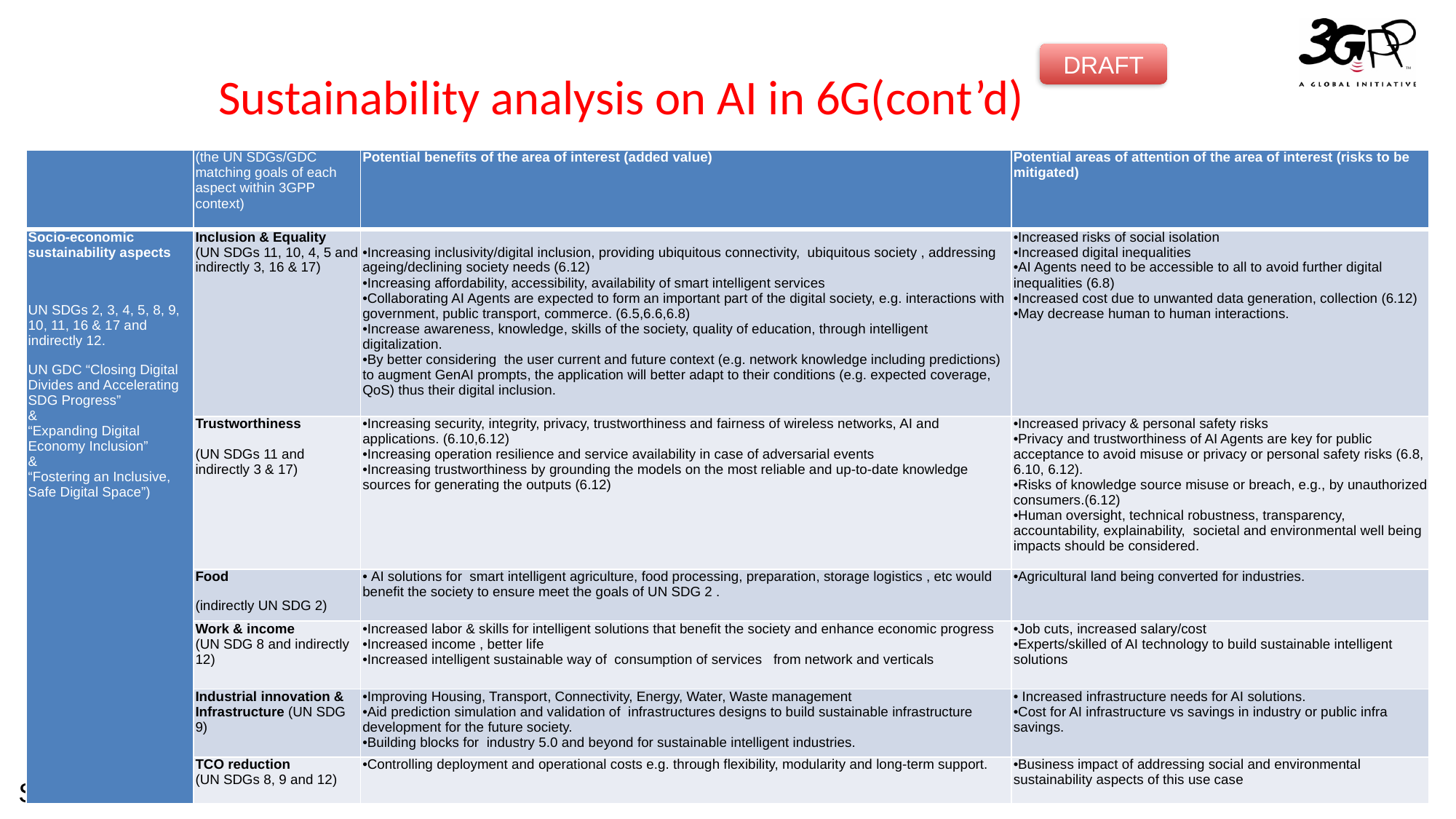

# Sustainability analysis on AI in 6G(cont’d)
DRAFT
|  | (the UN SDGs/GDC matching goals of each aspect within 3GPP context) | Potential benefits of the area of interest (added value) | Potential areas of attention of the area of interest (risks to be mitigated) |
| --- | --- | --- | --- |
| Socio-economic sustainability aspects UN SDGs 2, 3, 4, 5, 8, 9, 10, 11, 16 & 17 and indirectly 12. UN GDC “Closing Digital Divides and Accelerating SDG Progress” & “Expanding Digital Economy Inclusion” & “Fostering an Inclusive, Safe Digital Space”) | Inclusion & Equality (UN SDGs 11, 10, 4, 5 and indirectly 3, 16 & 17) | Increasing inclusivity/digital inclusion, providing ubiquitous connectivity, ubiquitous society , addressing ageing/declining society needs (6.12) Increasing affordability, accessibility, availability of smart intelligent services Collaborating AI Agents are expected to form an important part of the digital society, e.g. interactions with government, public transport, commerce. (6.5,6.6,6.8) Increase awareness, knowledge, skills of the society, quality of education, through intelligent digitalization. By better considering the user current and future context (e.g. network knowledge including predictions) to augment GenAI prompts, the application will better adapt to their conditions (e.g. expected coverage, QoS) thus their digital inclusion. | Increased risks of social isolation Increased digital inequalities AI Agents need to be accessible to all to avoid further digital inequalities (6.8) Increased cost due to unwanted data generation, collection (6.12) May decrease human to human interactions. |
|  | Trustworthiness (UN SDGs 11 and indirectly 3 & 17) | Increasing security, integrity, privacy, trustworthiness and fairness of wireless networks, AI and applications. (6.10,6.12) Increasing operation resilience and service availability in case of adversarial events Increasing trustworthiness by grounding the models on the most reliable and up-to-date knowledge sources for generating the outputs (6.12) | Increased privacy & personal safety risks Privacy and trustworthiness of AI Agents are key for public acceptance to avoid misuse or privacy or personal safety risks (6.8, 6.10, 6.12). Risks of knowledge source misuse or breach, e.g., by unauthorized consumers.(6.12) Human oversight, technical robustness, transparency, accountability, explainability, societal and environmental well being impacts should be considered. |
|  | Food (indirectly UN SDG 2) | AI solutions for smart intelligent agriculture, food processing, preparation, storage logistics , etc would benefit the society to ensure meet the goals of UN SDG 2 . | Agricultural land being converted for industries. |
|  | Work & income (UN SDG 8 and indirectly 12) | Increased labor & skills for intelligent solutions that benefit the society and enhance economic progress Increased income , better life Increased intelligent sustainable way of consumption of services from network and verticals | Job cuts, increased salary/cost Experts/skilled of AI technology to build sustainable intelligent solutions |
|  | Industrial innovation & Infrastructure (UN SDG 9) | Improving Housing, Transport, Connectivity, Energy, Water, Waste management Aid prediction simulation and validation of infrastructures designs to build sustainable infrastructure development for the future society. Building blocks for industry 5.0 and beyond for sustainable intelligent industries. | Increased infrastructure needs for AI solutions. Cost for AI infrastructure vs savings in industry or public infra savings. |
|  | TCO reduction (UN SDGs 8, 9 and 12) | Controlling deployment and operational costs e.g. through flexibility, modularity and long-term support. | Business impact of addressing social and environmental sustainability aspects of this use case |
3GPP TR 22.870